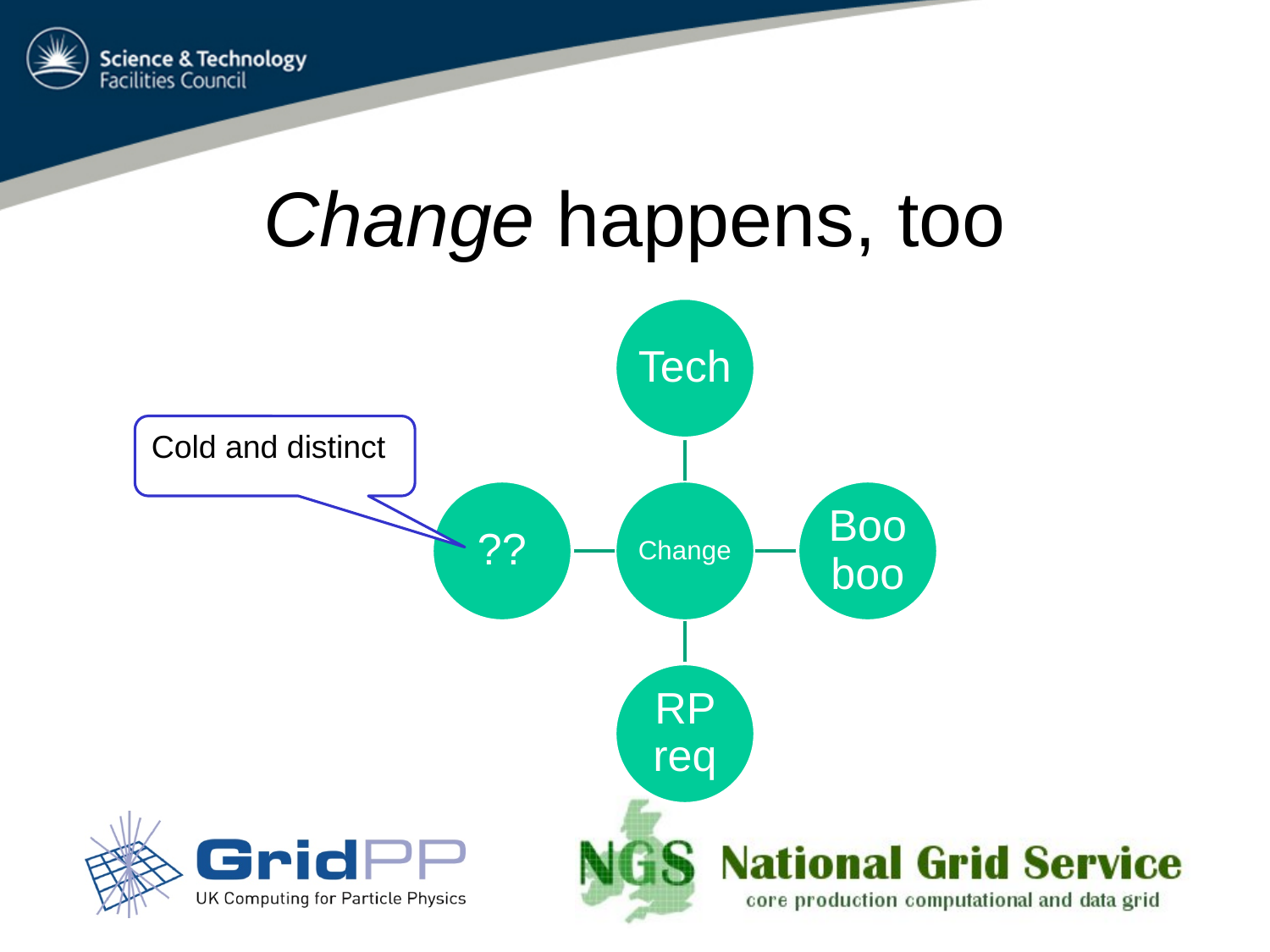

# Change happens, too
Change

Tech

Boo boo

RP req

??
Cold and distinct